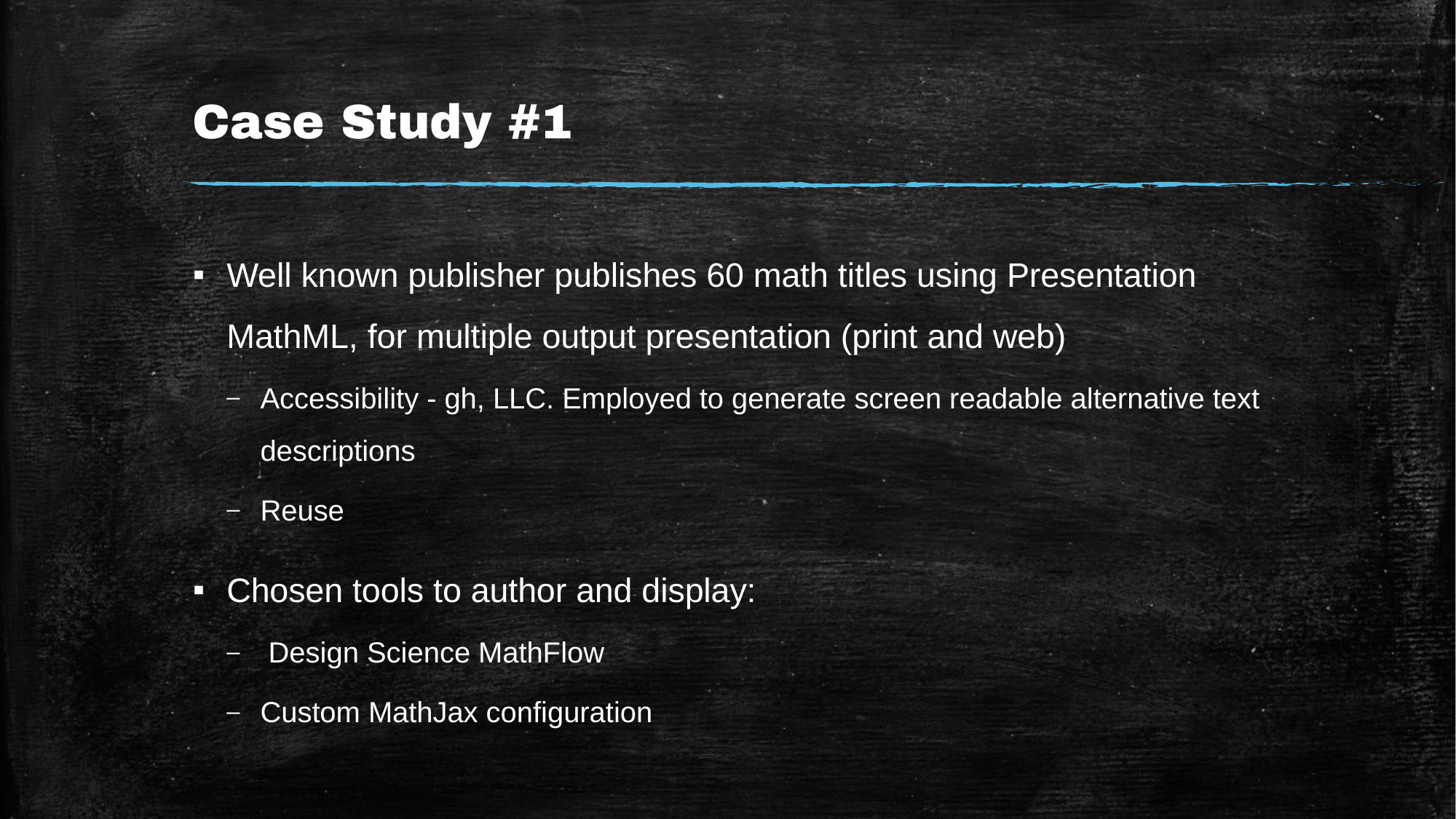

# Case Study #1
Well known publisher publishes 60 math titles using Presentation MathML, for multiple output presentation (print and web)
Accessibility - gh, LLC. Employed to generate screen readable alternative text descriptions
Reuse
Chosen tools to author and display:
 Design Science MathFlow
Custom MathJax configuration